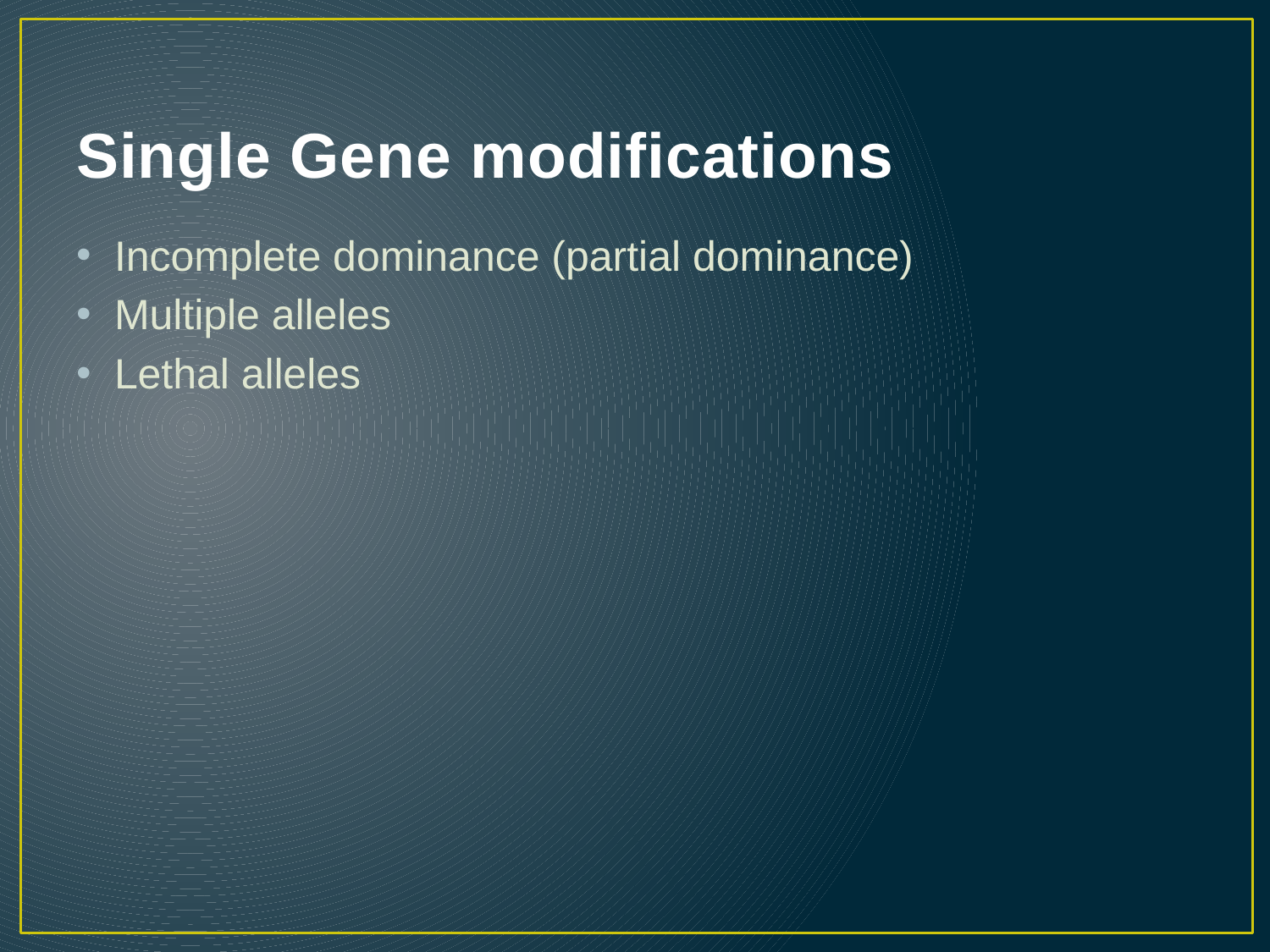

# Single Gene modifications
Incomplete dominance (partial dominance)
Multiple alleles
Lethal alleles